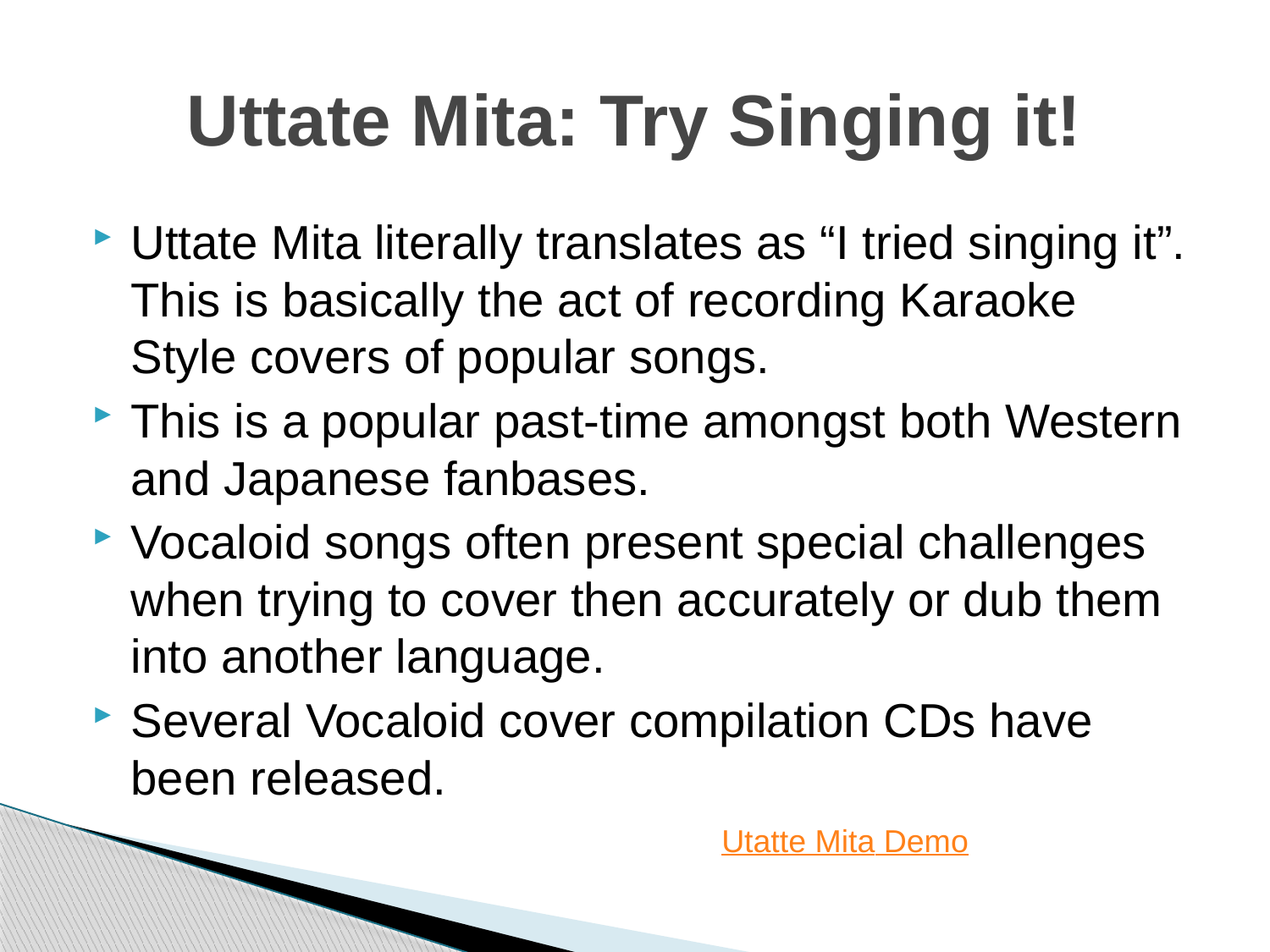

# Uttate Mita: Try Singing it!
Uttate Mita literally translates as “I tried singing it”. This is basically the act of recording Karaoke Style covers of popular songs.
This is a popular past-time amongst both Western and Japanese fanbases.
Vocaloid songs often present special challenges when trying to cover then accurately or dub them into another language.
Several Vocaloid cover compilation CDs have been released.

Utatte Mita Demo